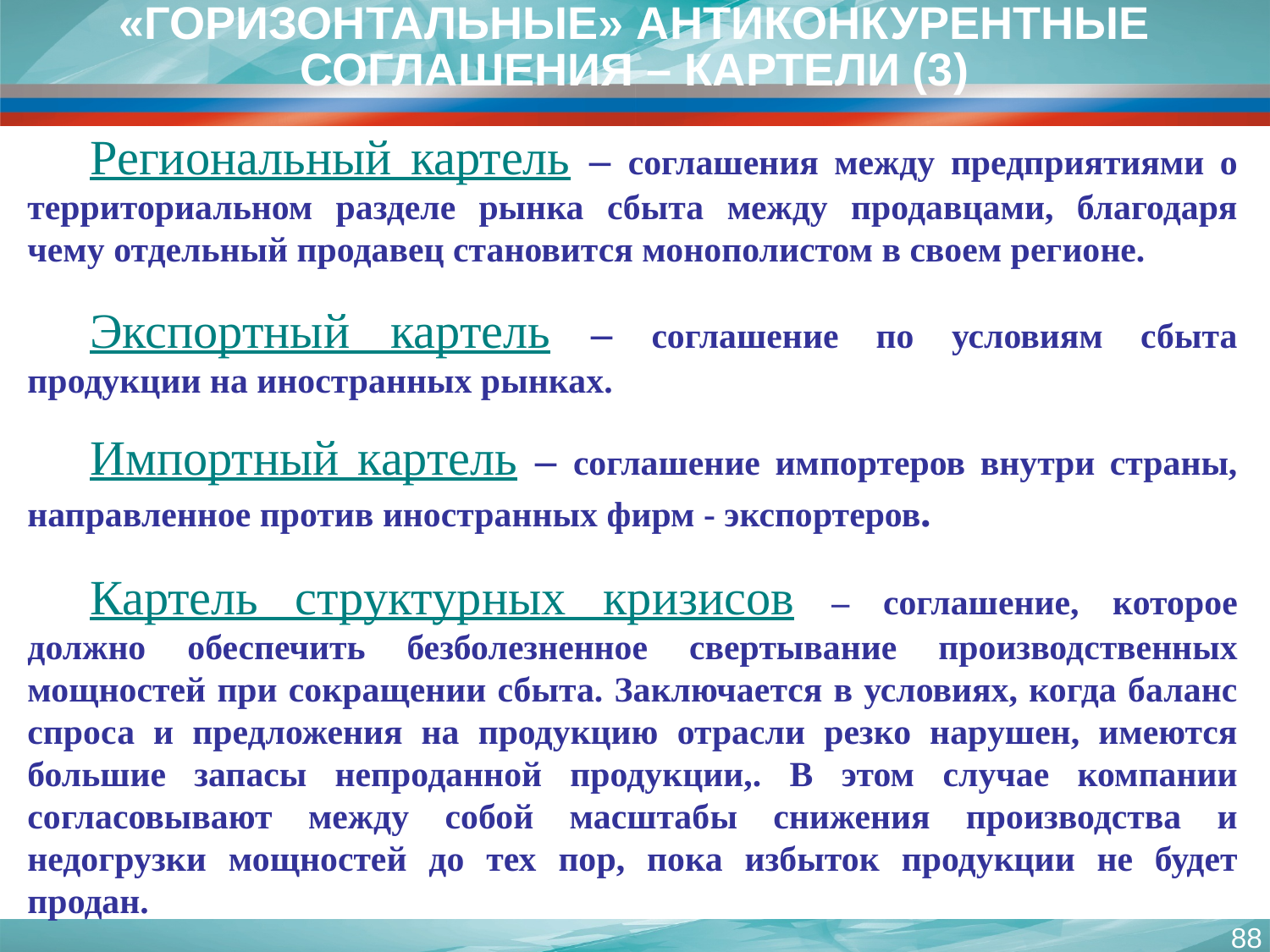

«ГОРИЗОНТАЛЬНЫЕ» АНТИКОНКУРЕНТНЫЕ СОГЛАШЕНИЯ – КАРТЕЛИ (3)
Региональный картель – соглашения между предприятиями о территориальном разделе рынка сбыта между продавцами, благодаря чему отдельный продавец становится монополистом в своем регионе.

Экспортный картель – соглашение по условиям сбыта продукции на иностранных рынках.

Импортный картель – соглашение импортеров внутри страны, направленное против иностранных фирм - экспортеров.

Картель структурных кризисов – соглашение, которое должно обеспечить безболезненное свертывание производственных мощностей при сокращении сбыта. Заключается в условиях, когда баланс спроса и предложения на продукцию отрасли резко нарушен, имеются большие запасы непроданной продукции,. В этом случае компании согласовывают между собой масштабы снижения производства и недогрузки мощностей до тех пор, пока избыток продукции не будет продан.
88